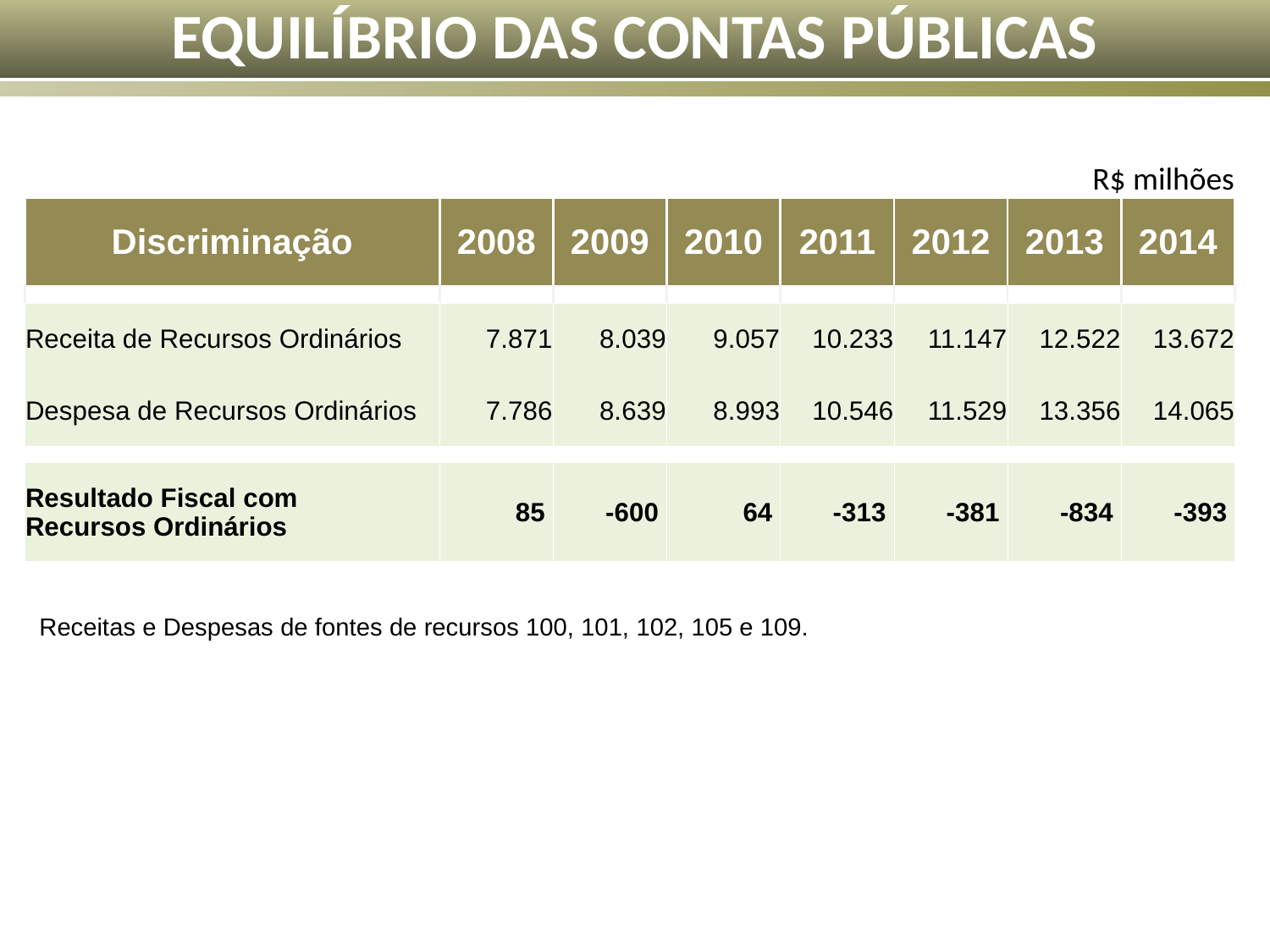

EQUILÍBRIO DAS CONTAS PÚBLICAS

| R$ milhões |  |  |  |  |  |  |  |
| --- | --- | --- | --- | --- | --- | --- | --- |
| Discriminação | 2008 | 2009 | 2010 | 2011 | 2012 | 2013 | 2014 |
|  |  |  |  |  |  |  |  |
| Receita de Recursos Ordinários | 7.871 | 8.039 | 9.057 | 10.233 | 11.147 | 12.522 | 13.672 |
| Despesa de Recursos Ordinários | 7.786 | 8.639 | 8.993 | 10.546 | 11.529 | 13.356 | 14.065 |
|  |  |  |  |  |  |  |  |
| Resultado Fiscal com Recursos Ordinários | 85 | -600 | 64 | -313 | -381 | -834 | -393 |
|  |  |  |  |  |  |  |  |
| Receitas e Despesas de fontes de recursos 100, 101, 102, 105 e 109. |  |  |  |  |  |  |  |
|  |  |  |  |  |  |  |  |